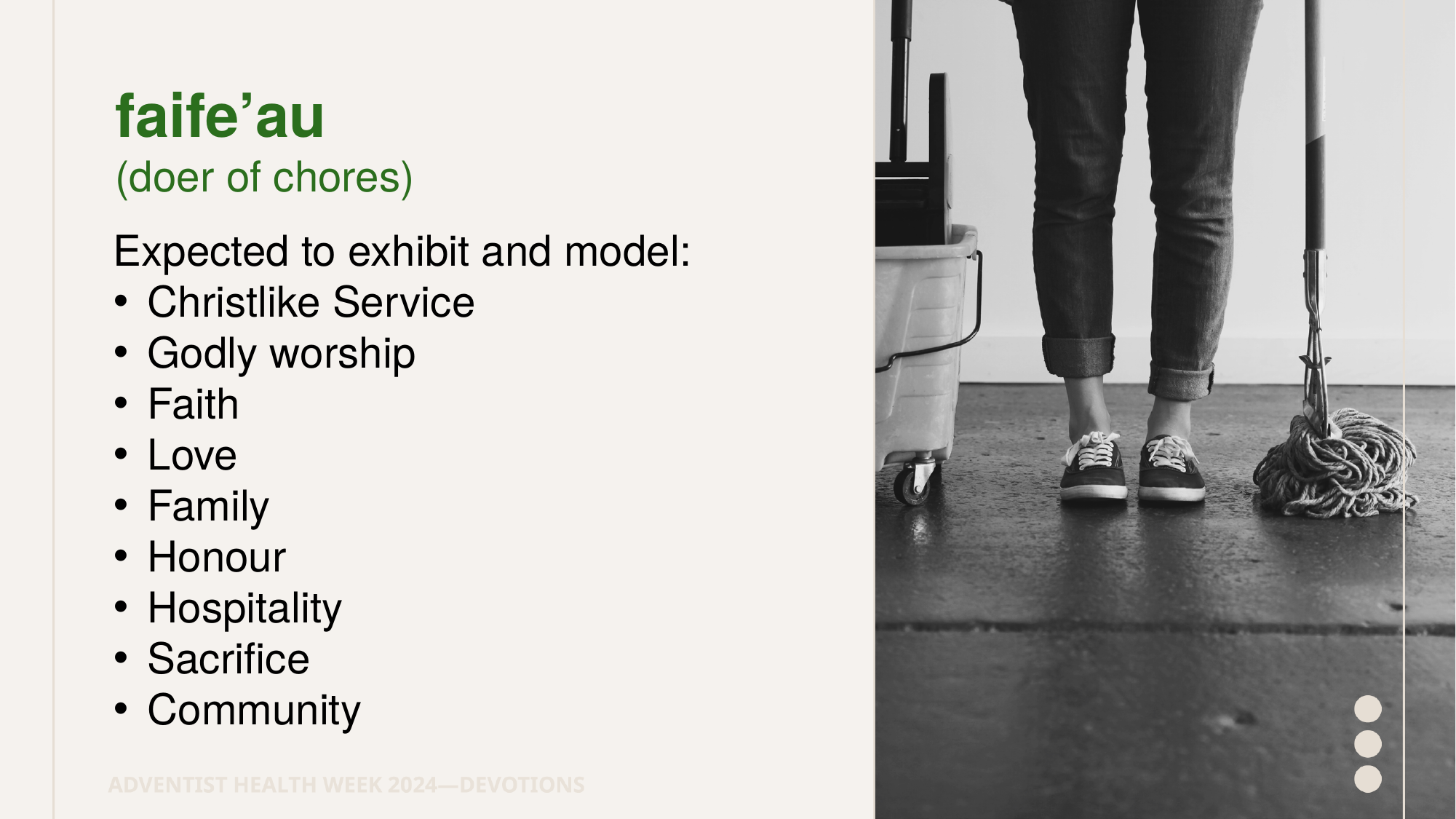

faife’au
(doer of chores)
Expected to exhibit and model:
Christlike Service
Godly worship
Faith
Love
Family
Honour
Hospitality
Sacrifice
Community